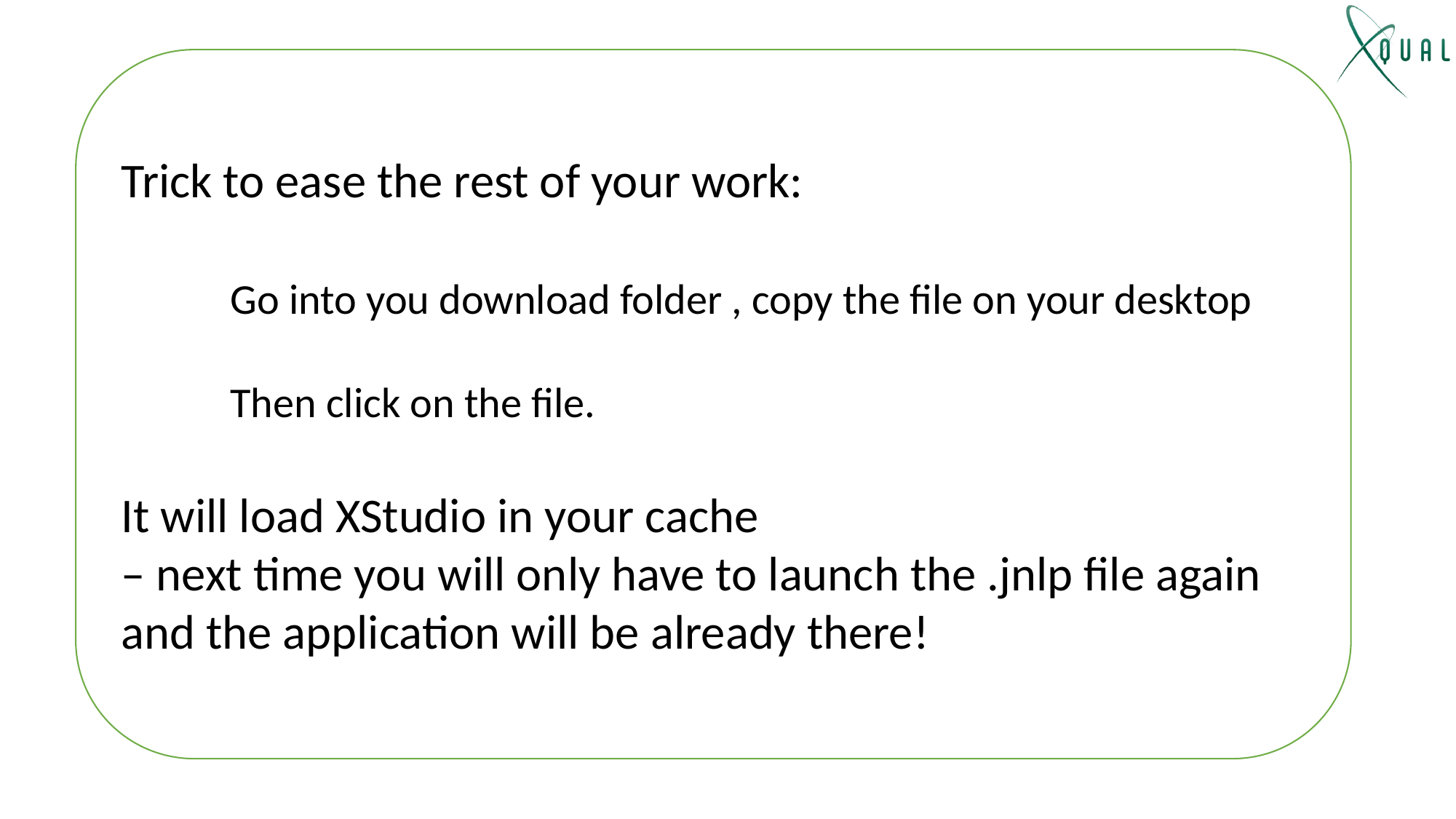

Trick to ease the rest of your work:

	Go into you download folder , copy the file on your desktop

	Then click on the file.

It will load XStudio in your cache
– next time you will only have to launch the .jnlp file again and the application will be already there!